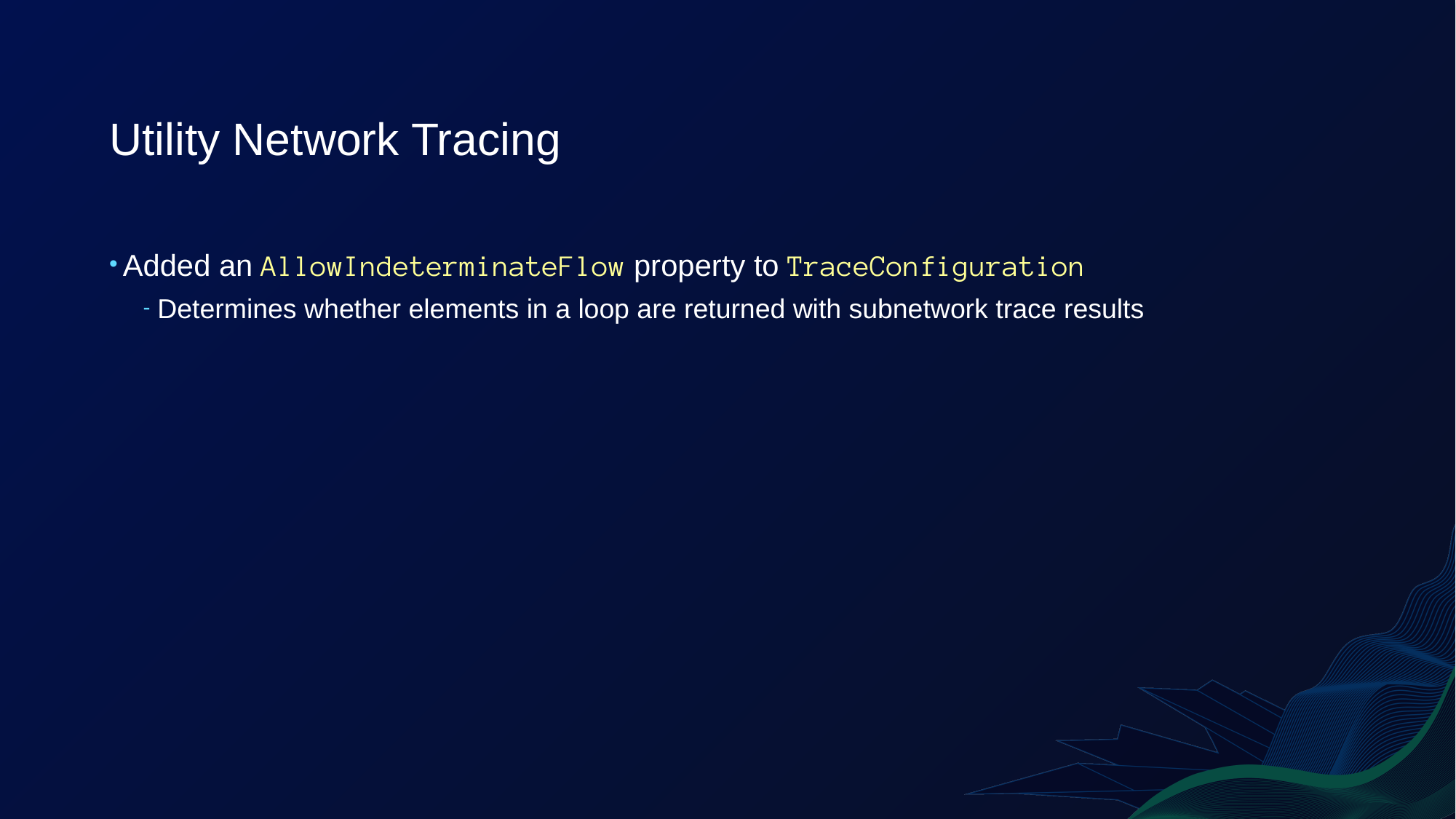

# Utility Network Tracing
Added an AllowIndeterminateFlow property to TraceConfiguration
Determines whether elements in a loop are returned with subnetwork trace results